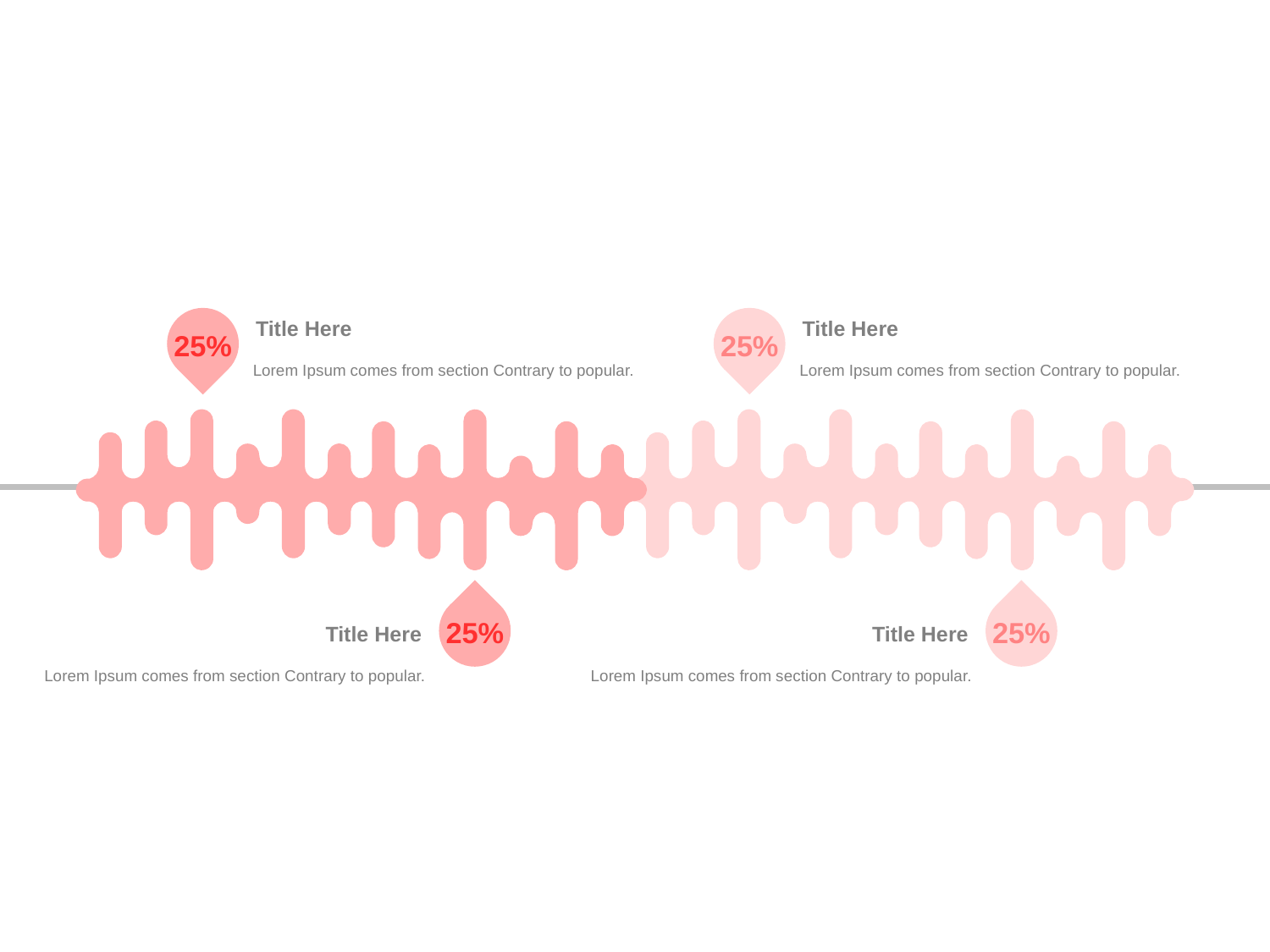

Title Here
Title Here
25%
25%
Lorem Ipsum comes from section Contrary to popular.
Lorem Ipsum comes from section Contrary to popular.

25%
25%
Title Here
Title Here
Lorem Ipsum comes from section Contrary to popular.
Lorem Ipsum comes from section Contrary to popular.